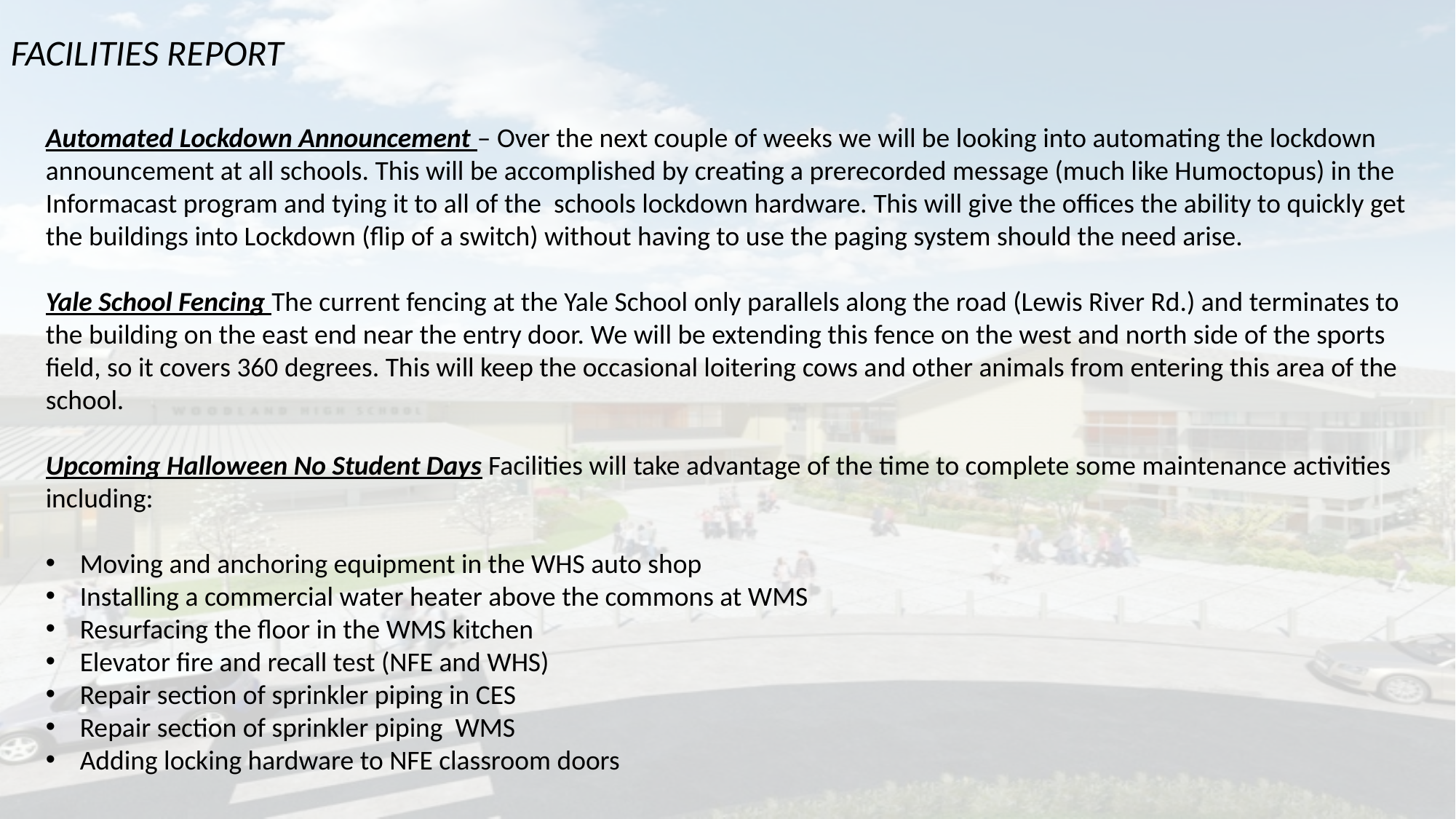

FACILITIES REPORT

Automated Lockdown Announcement – Over the next couple of weeks we will be looking into automating the lockdown announcement at all schools. This will be accomplished by creating a prerecorded message (much like Humoctopus) in the Informacast program and tying it to all of the  schools lockdown hardware. This will give the offices the ability to quickly get the buildings into Lockdown (flip of a switch) without having to use the paging system should the need arise.

Yale School Fencing The current fencing at the Yale School only parallels along the road (Lewis River Rd.) and terminates to the building on the east end near the entry door. We will be extending this fence on the west and north side of the sports field, so it covers 360 degrees. This will keep the occasional loitering cows and other animals from entering this area of the school.

Upcoming Halloween No Student Days Facilities will take advantage of the time to complete some maintenance activities including:

Moving and anchoring equipment in the WHS auto shop
Installing a commercial water heater above the commons at WMS
Resurfacing the floor in the WMS kitchen
Elevator fire and recall test (NFE and WHS)
Repair section of sprinkler piping in CES
Repair section of sprinkler piping  WMS
Adding locking hardware to NFE classroom doors